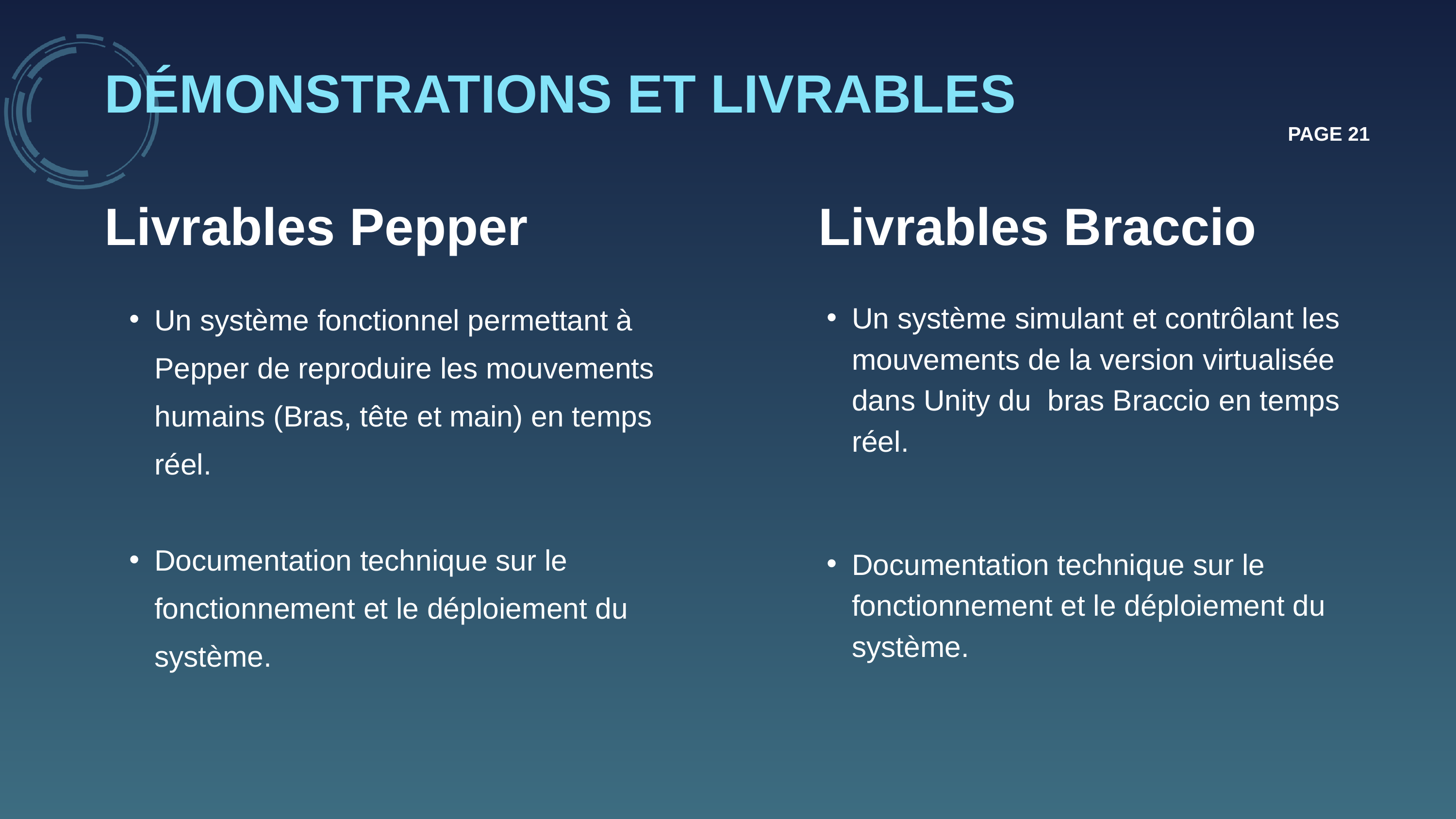

DÉMONSTRATIONS ET LIVRABLES
PAGE 21
Livrables Pepper
Livrables Braccio
Un système fonctionnel permettant à Pepper de reproduire les mouvements humains (Bras, tête et main) en temps réel.

Documentation technique sur le fonctionnement et le déploiement du système.

Un système simulant et contrôlant les mouvements de la version virtualisée dans Unity du  bras Braccio en temps réel.

Documentation technique sur le fonctionnement et le déploiement du système.